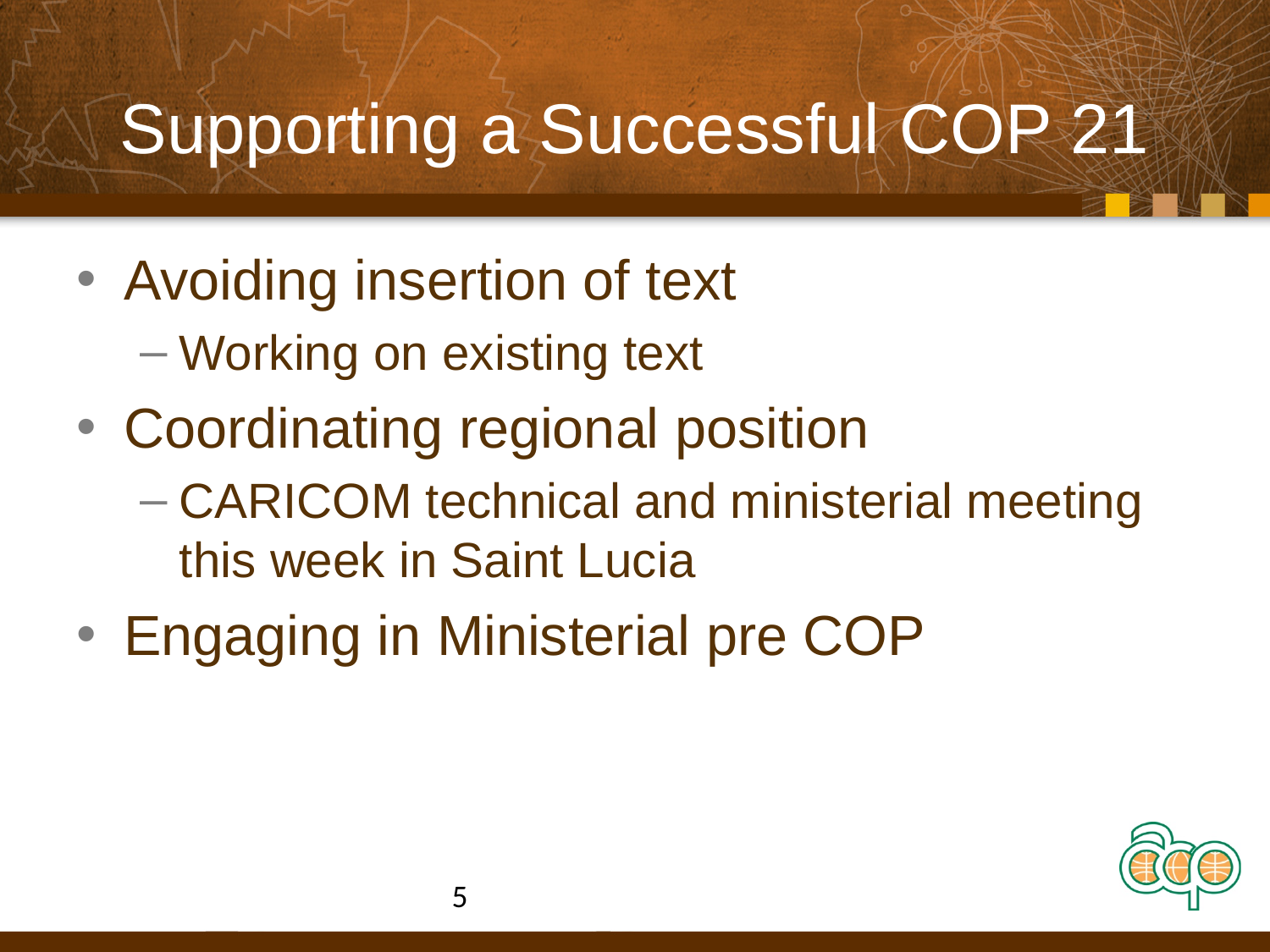

# Supporting a Successful COP 21
Avoiding insertion of text
Working on existing text
Coordinating regional position
CARICOM technical and ministerial meeting this week in Saint Lucia
Engaging in Ministerial pre COP
5